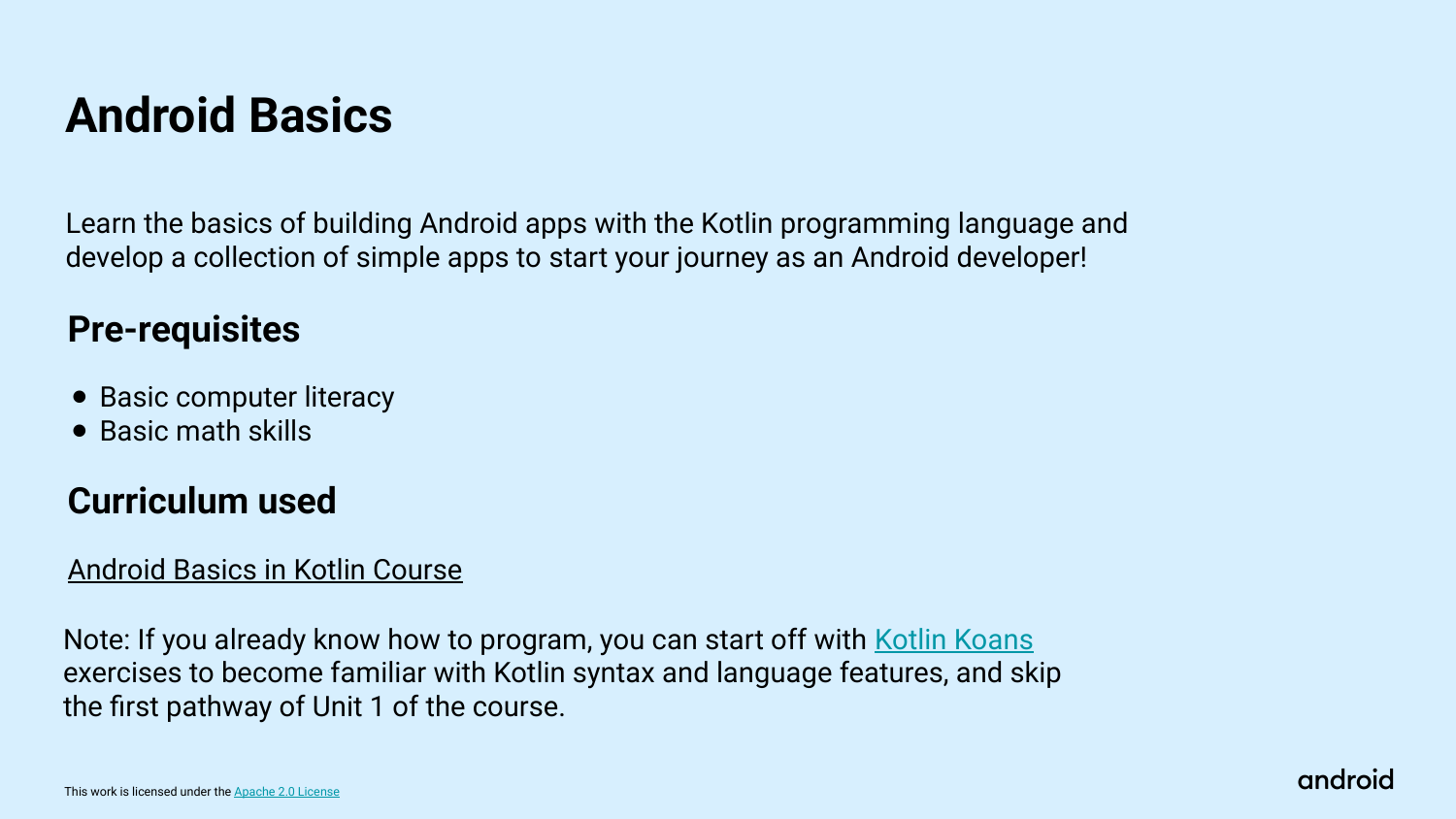

# Android Basics
Learn the basics of building Android apps with the Kotlin programming language and develop a collection of simple apps to start your journey as an Android developer!
Pre-requisites
Basic computer literacy
Basic math skills
Curriculum used
Android Basics in Kotlin Course
Note: If you already know how to program, you can start off with Kotlin Koans exercises to become familiar with Kotlin syntax and language features, and skip the first pathway of Unit 1 of the course.